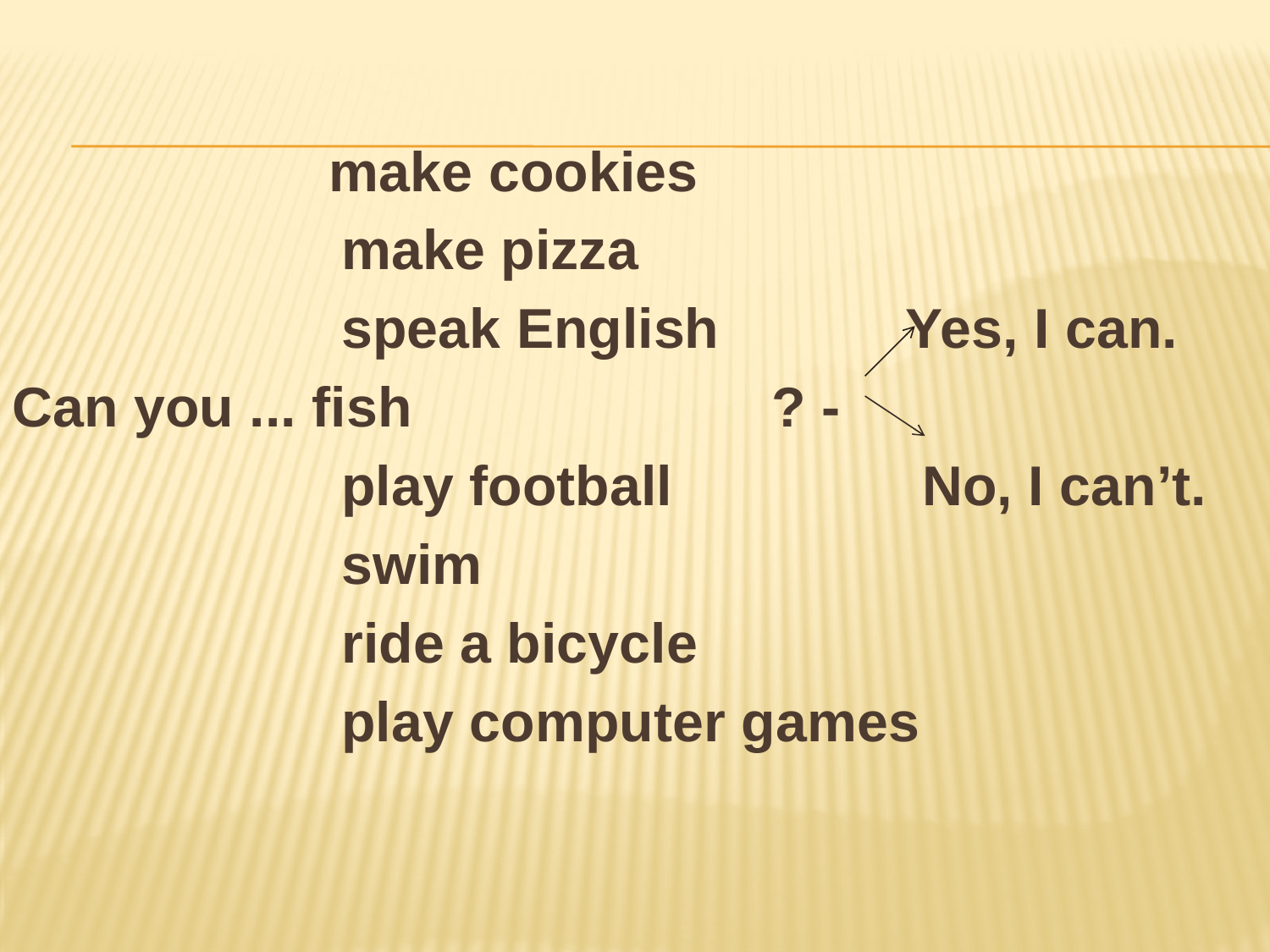

#

                      make cookies
                     make pizza
                     speak English            Yes, I can.
Can you ... fish                       ? -
                     play football                No, I can’t.
                     swim
                     ride a bicycle
                     play computer games